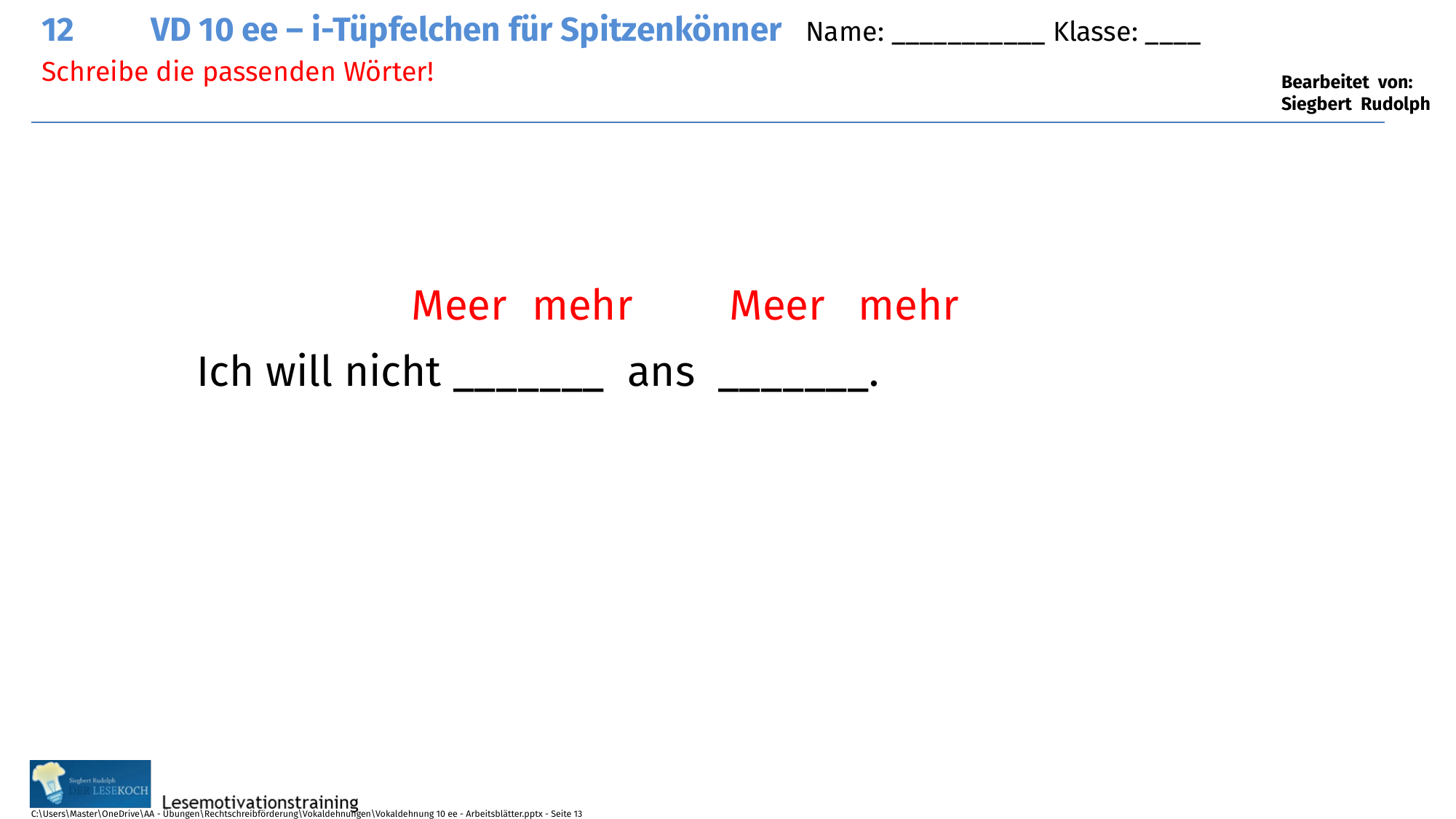

12	VD 10 ee – i-Tüpfelchen für Spitzenkönner	Name: ___________ Klasse: ____
Schreibe die passenden Wörter!
Meer
mehr
Meer
mehr
Ich will nicht _______  ans  _______.

C:\Users\Master\OneDrive\AA - Übungen\Rechtschreibförderung\Vokaldehnungen\Vokaldehnung 10 ee - Arbeitsblätter.pptx - Seite 13